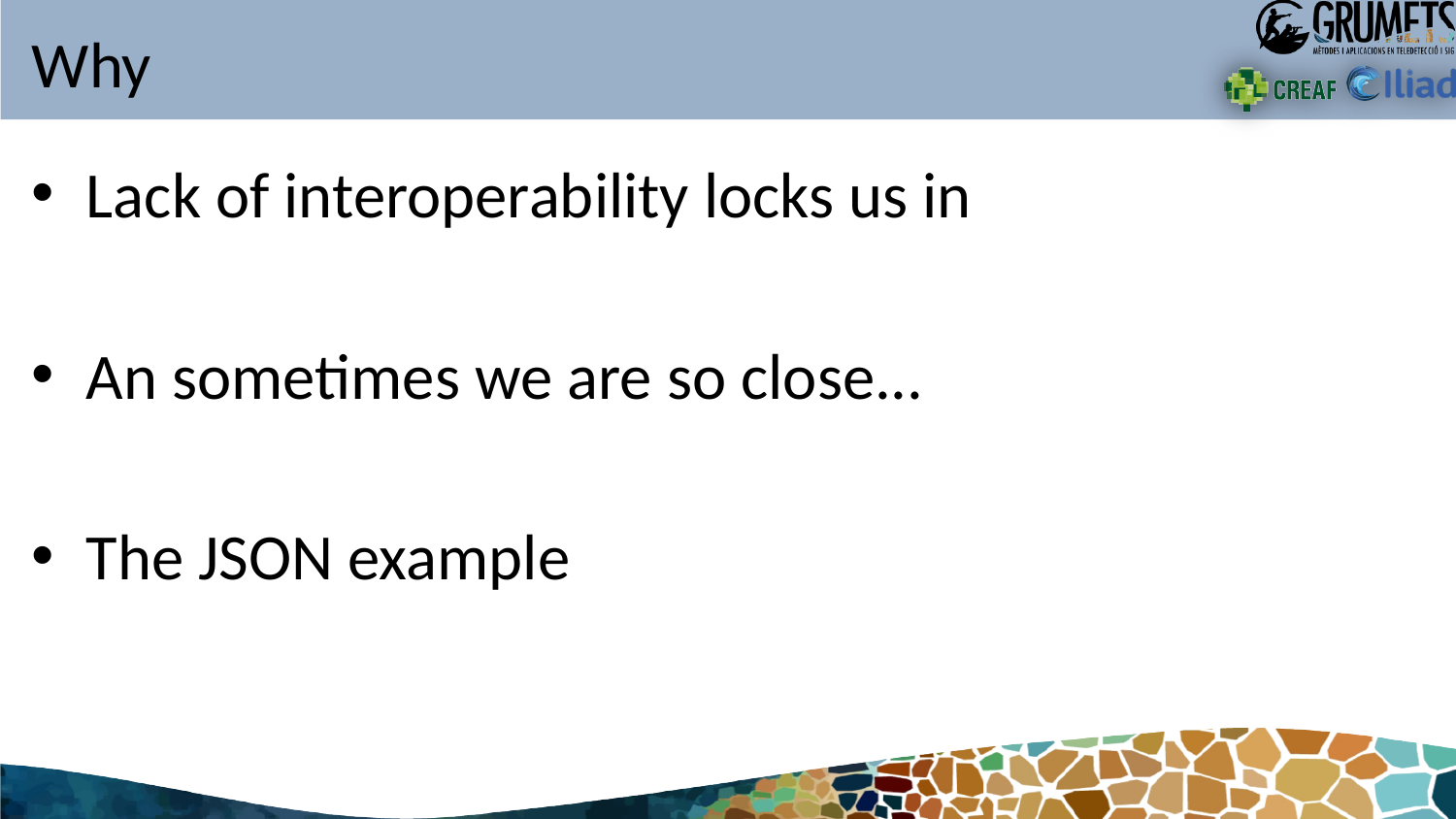

# Why
Lack of interoperability locks us in

An sometimes we are so close...

The JSON example